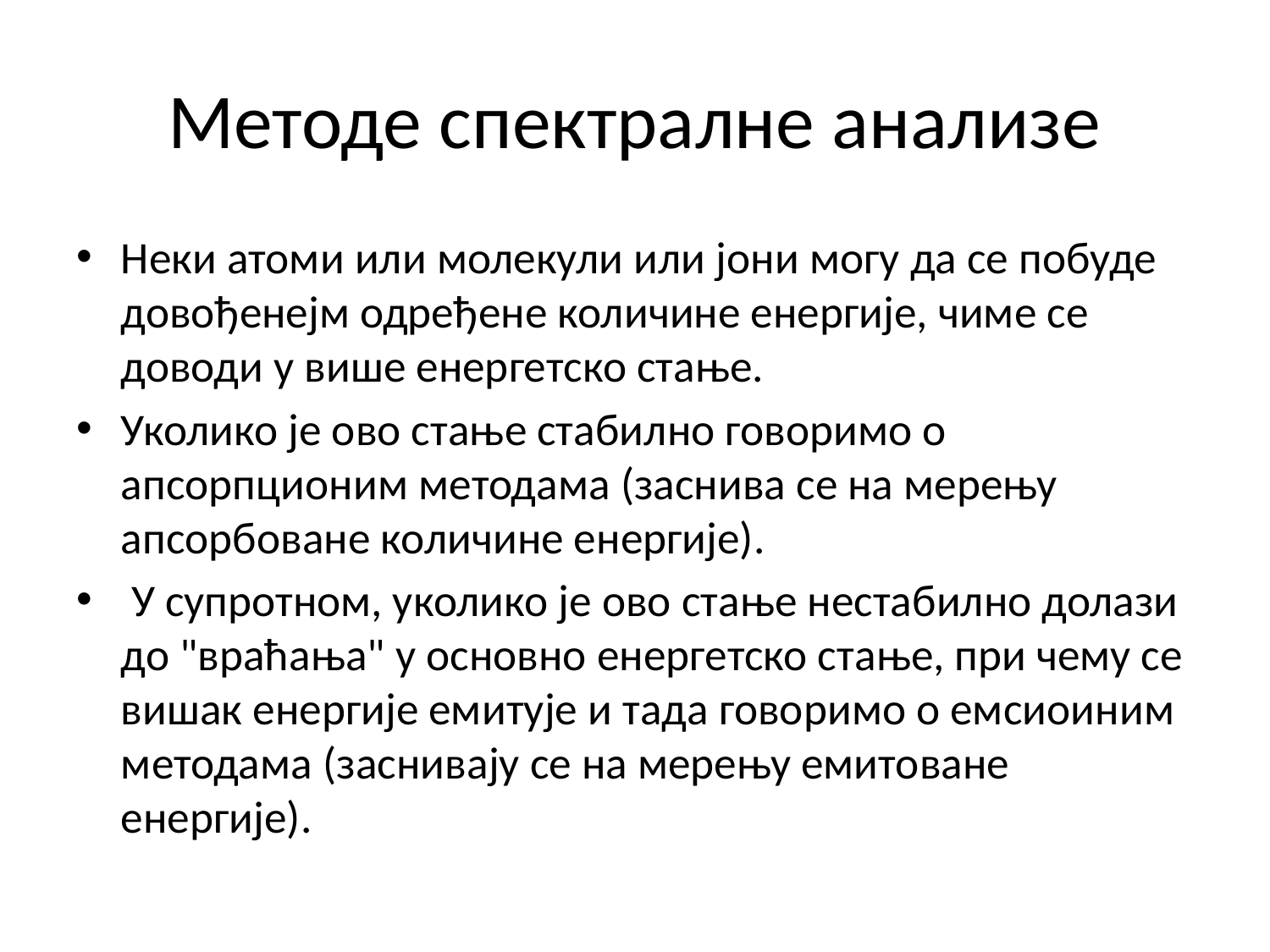

# Методе спектралне анализе
Неки атоми или молекули или јони могу да се побуде довођенејм одређене количине енергије, чиме се доводи у више енергетско стање.
Уколико је ово стање стабилно говоримо о апсорпционим методама (заснива се на мерењу апсорбоване количине енергије).
 У супротном, уколико је ово стање нестабилно долази до "враћања" у основно енергетско стање, при чему се вишак енергије емитује и тада говоримо о емсиоиним методама (заснивају се на мерењу емитоване енергије).